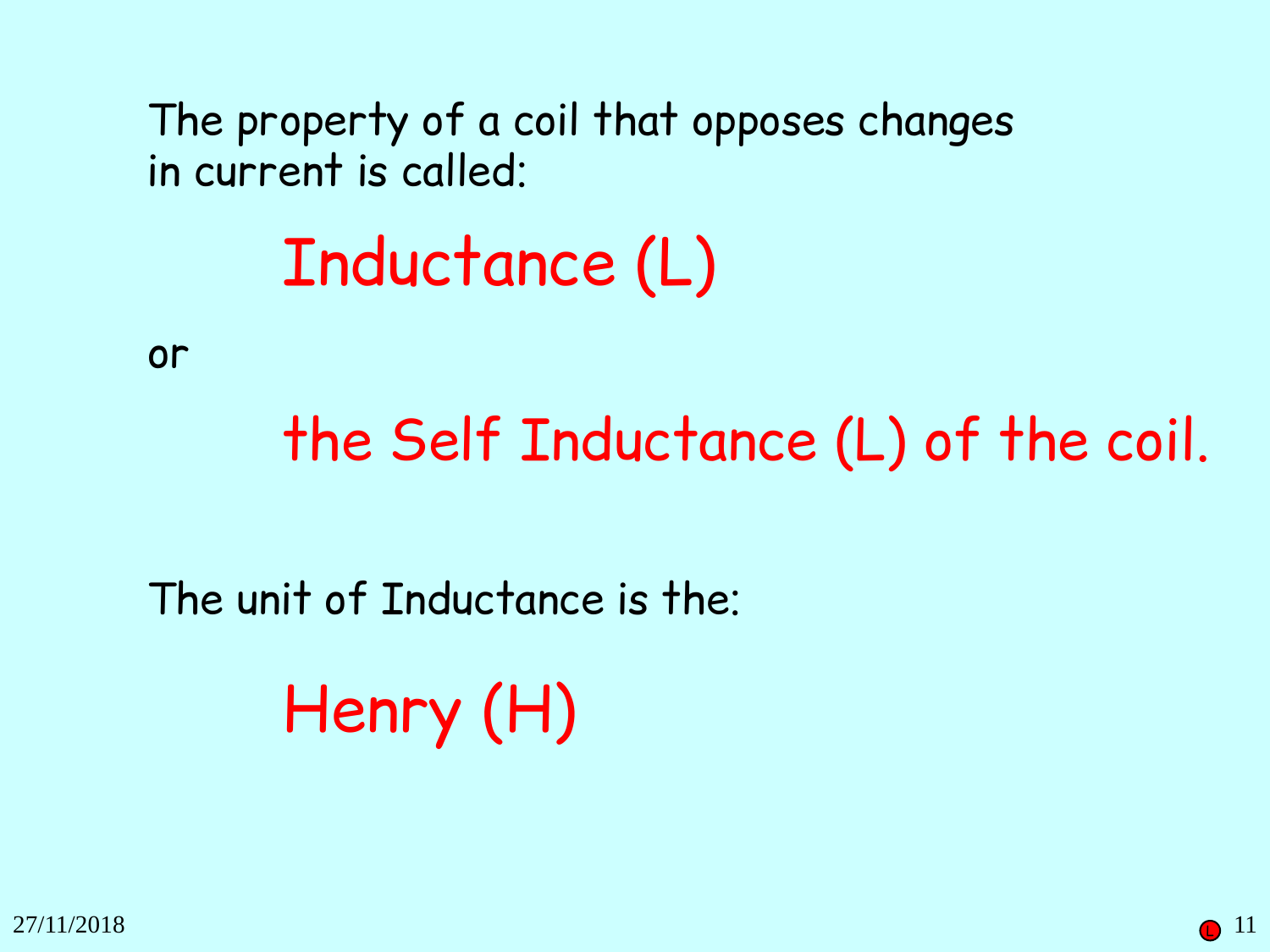

The property of a coil that opposes changes
in current is called:
Inductance (L)
or
the Self Inductance (L) of the coil.
The unit of Inductance is the:
Henry (H)
27/11/2018
11
L